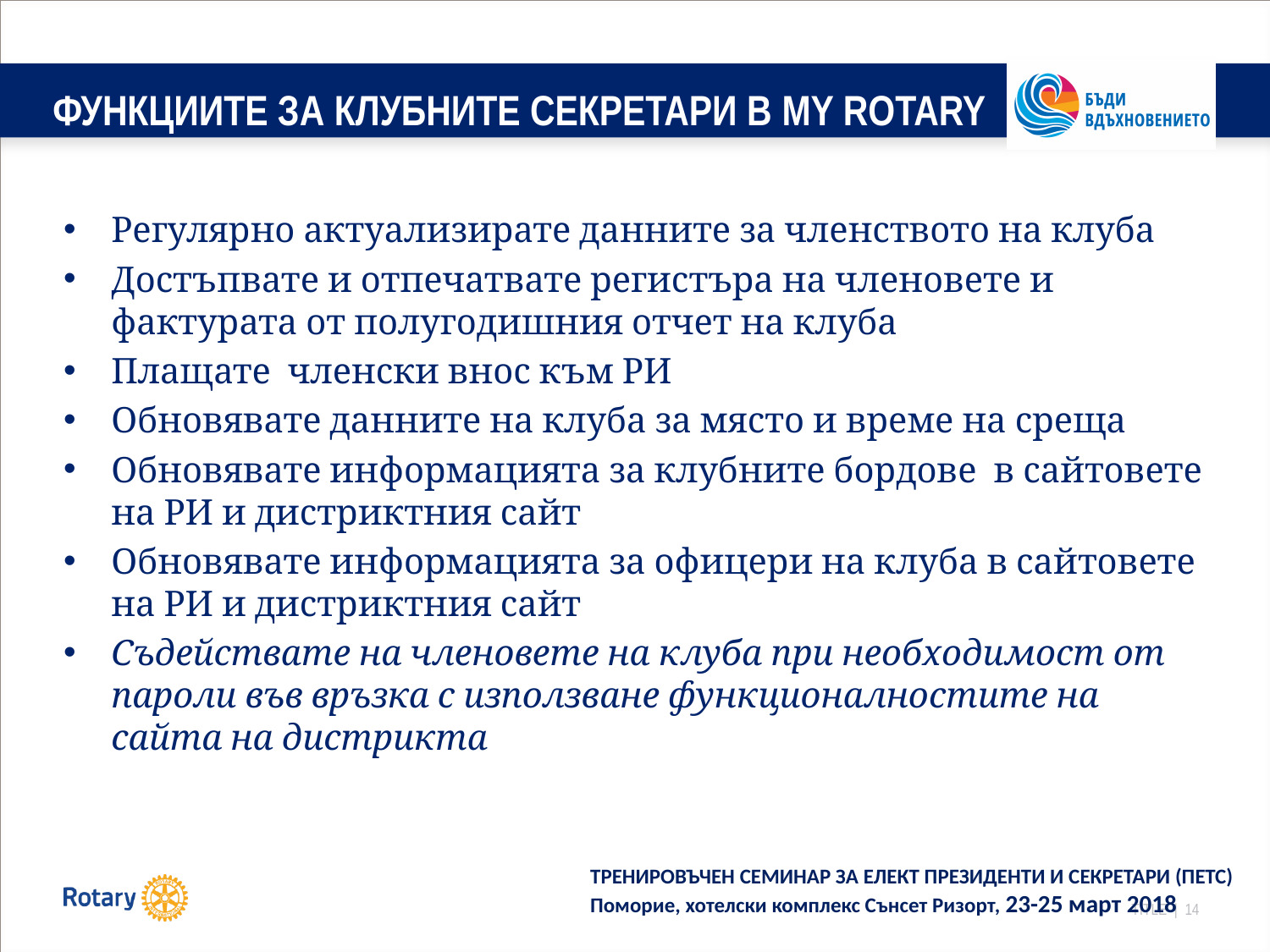

# ФУНКЦИИТЕ ЗА КЛУБНИТЕ СЕКРЕТАРИ В MY ROTARY
Регулярно актуализирате данните за членството на клуба
Достъпвате и отпечатвате регистъра на членовете и фактурата от полугодишния отчет на клуба
Плащате  членски внос към РИ
Обновявате данните на клуба за място и време на среща
Обновявате информацията за клубните бордове  в сайтовете на РИ и дистриктния сайт
Обновявате информацията за офицери на клуба в сайтовете на РИ и дистриктния сайт
Съдействате на членовете на клуба при необходимост от пароли във връзка с използване функционалностите на сайта на дистрикта